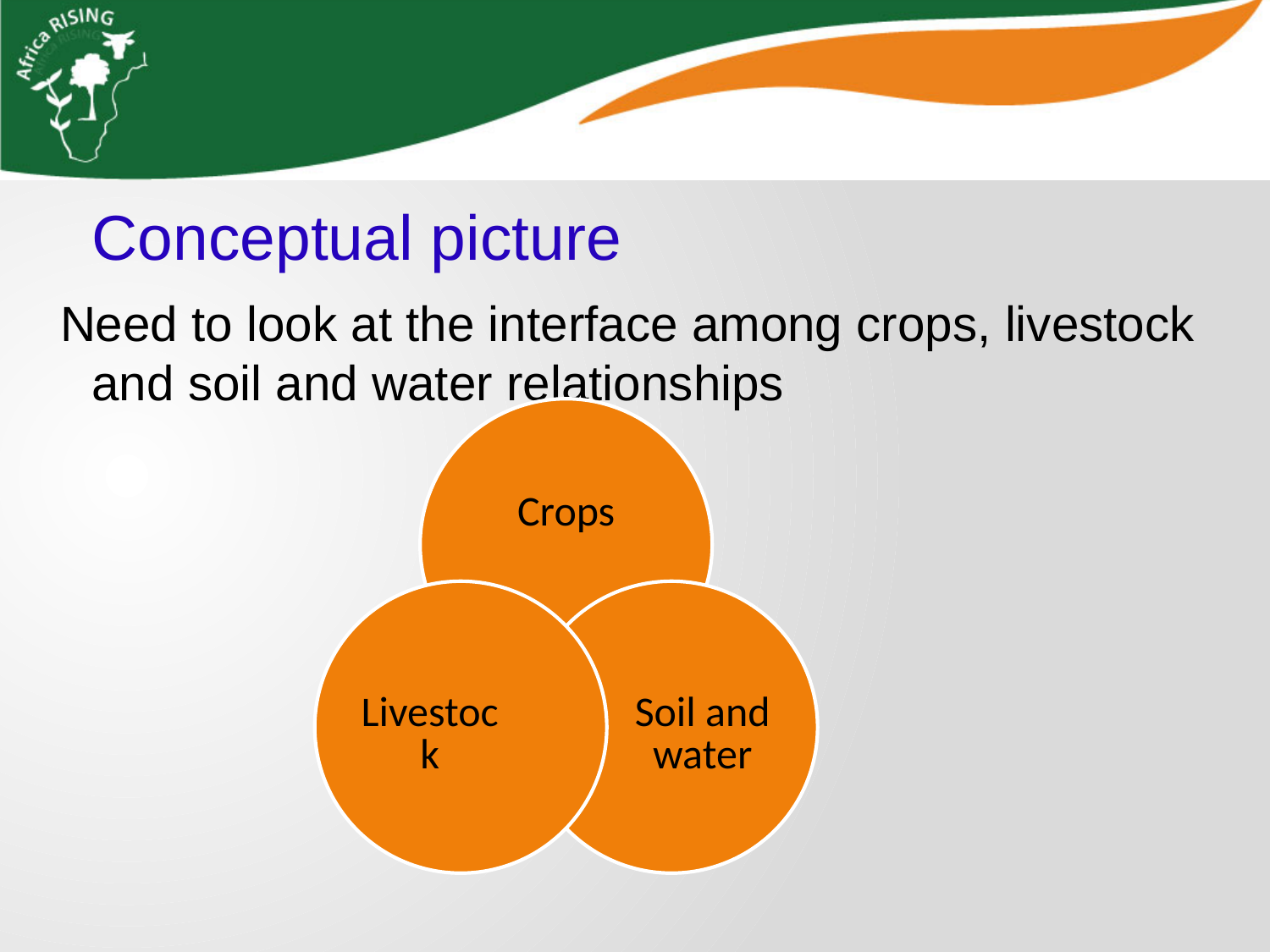

Conceptual picture
Need to look at the interface among crops, livestock and soil and water relationships

Crops
Soil and water
Livestock